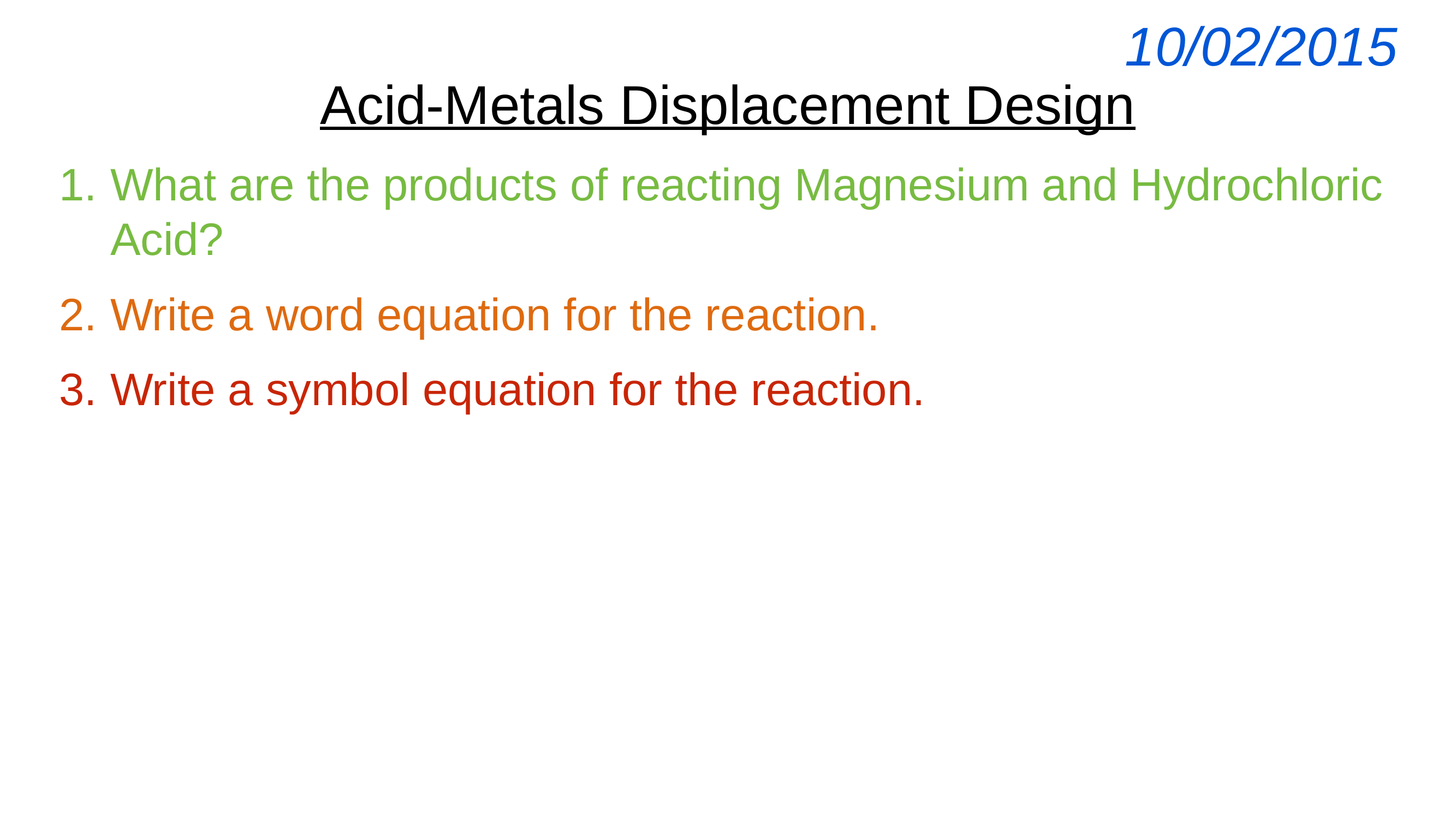

| 10/02/2015 |
| --- |
Acid-Metals Displacement Design
What are the products of reacting Magnesium and Hydrochloric Acid?
Write a word equation for the reaction.
Write a symbol equation for the reaction.